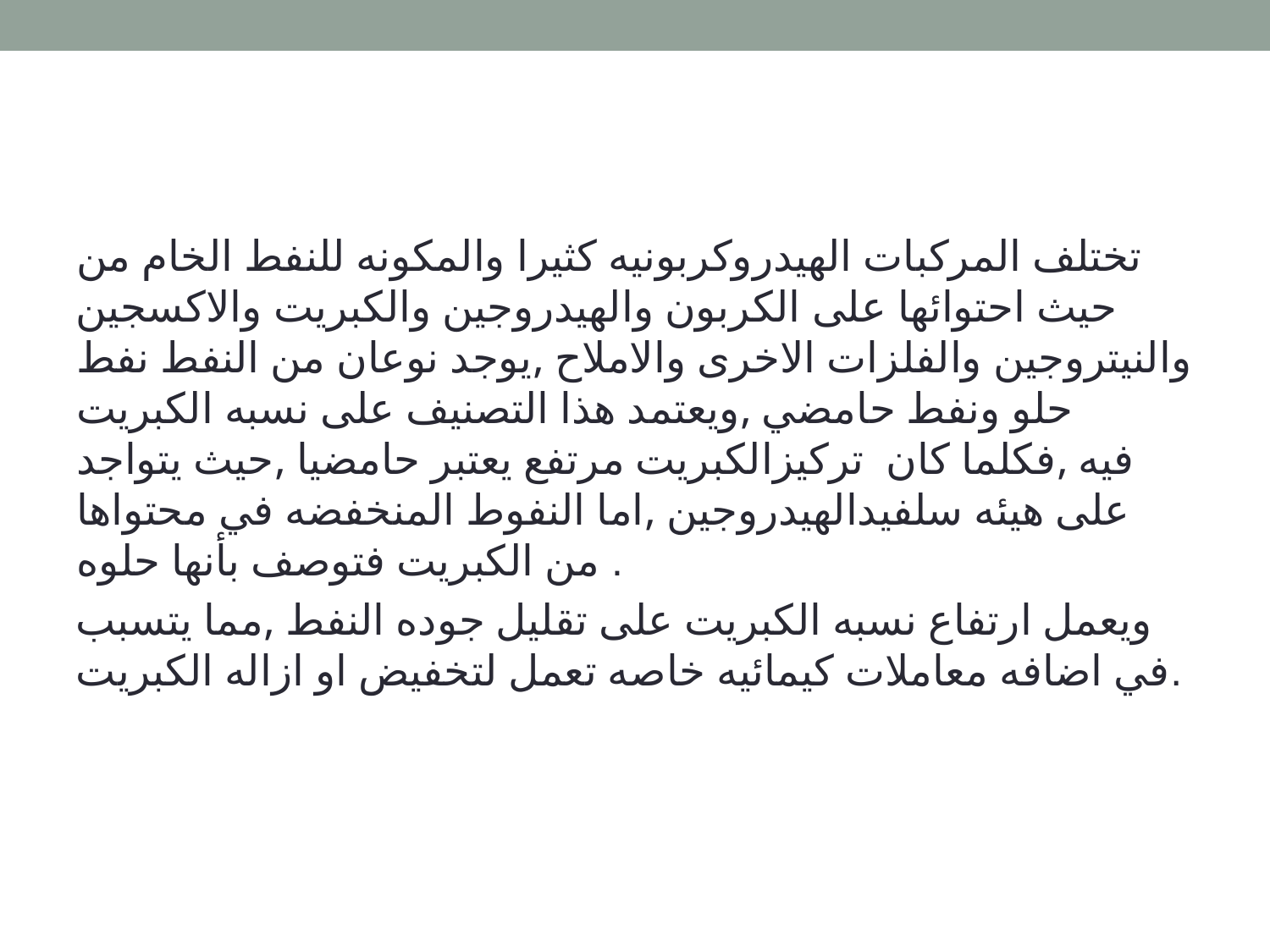

تختلف المركبات الهيدروكربونيه كثيرا والمكونه للنفط الخام من حيث احتوائها على الكربون والهيدروجين والكبريت والاكسجين والنيتروجين والفلزات الاخرى والاملاح ,يوجد نوعان من النفط نفط حلو ونفط حامضي ,ويعتمد هذا التصنيف على نسبه الكبريت فيه ,فكلما كان  تركيزالكبريت مرتفع يعتبر حامضيا ,حيث يتواجد على هيئه سلفيدالهيدروجين ,اما النفوط المنخفضه في محتواها من الكبريت فتوصف بأنها حلوه .
ويعمل ارتفاع نسبه الكبريت على تقليل جوده النفط ,مما يتسبب في اضافه معاملات كيمائيه خاصه تعمل لتخفيض او ازاله الكبريت.